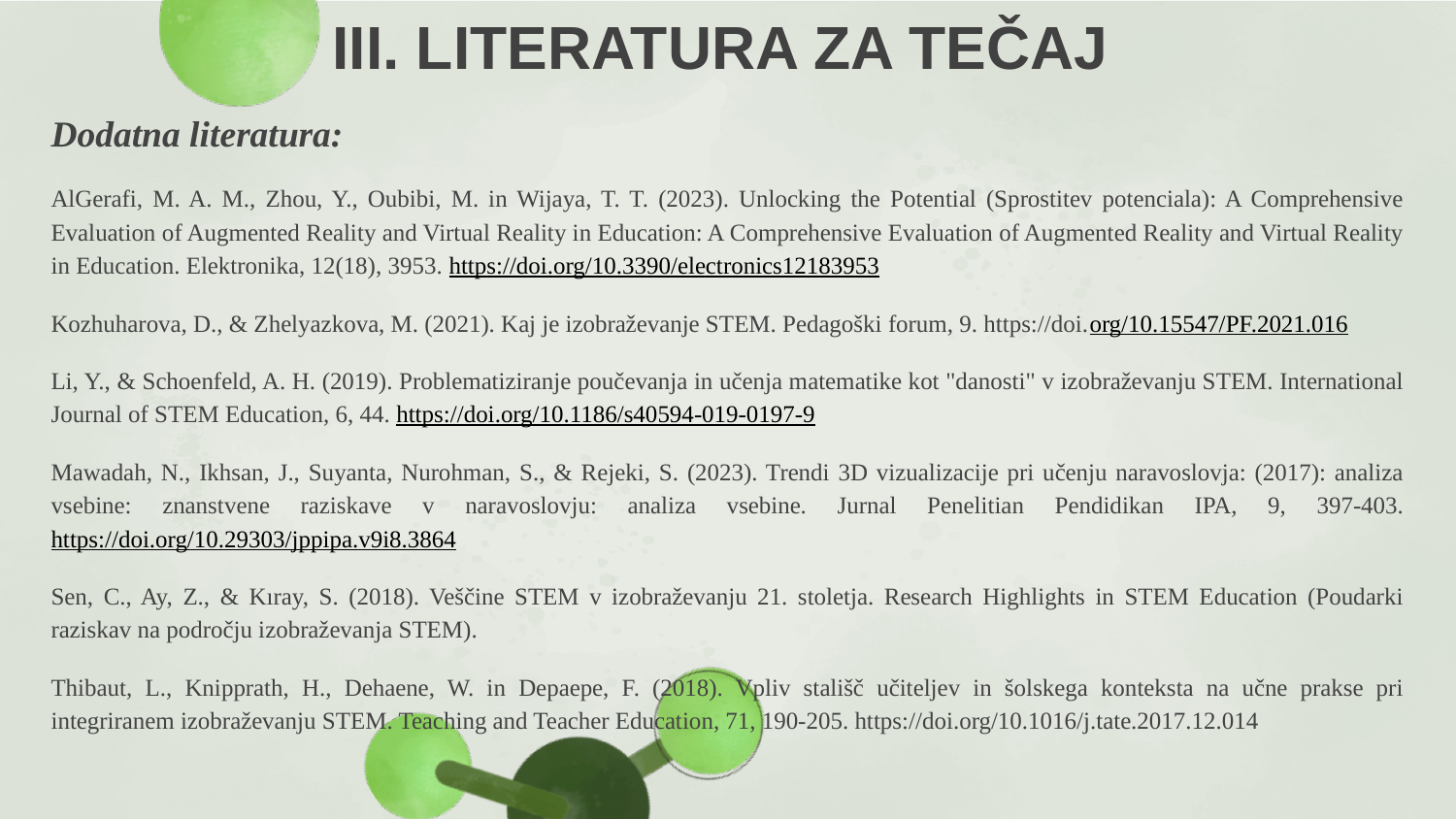

# III. LITERATURA ZA TEČAJ
Dodatna literatura:
AlGerafi, M. A. M., Zhou, Y., Oubibi, M. in Wijaya, T. T. (2023). Unlocking the Potential (Sprostitev potenciala): A Comprehensive Evaluation of Augmented Reality and Virtual Reality in Education: A Comprehensive Evaluation of Augmented Reality and Virtual Reality in Education. Elektronika, 12(18), 3953. https://doi.org/10.3390/electronics12183953
Kozhuharova, D., & Zhelyazkova, M. (2021). Kaj je izobraževanje STEM. Pedagoški forum, 9. https://doi.org/10.15547/PF.2021.016
Li, Y., & Schoenfeld, A. H. (2019). Problematiziranje poučevanja in učenja matematike kot "danosti" v izobraževanju STEM. International Journal of STEM Education, 6, 44. https://doi.org/10.1186/s40594-019-0197-9
Mawadah, N., Ikhsan, J., Suyanta, Nurohman, S., & Rejeki, S. (2023). Trendi 3D vizualizacije pri učenju naravoslovja: (2017): analiza vsebine: znanstvene raziskave v naravoslovju: analiza vsebine. Jurnal Penelitian Pendidikan IPA, 9, 397-403. https://doi.org/10.29303/jppipa.v9i8.3864
Sen, C., Ay, Z., & Kıray, S. (2018). Veščine STEM v izobraževanju 21. stoletja. Research Highlights in STEM Education (Poudarki raziskav na področju izobraževanja STEM).
Thibaut, L., Knipprath, H., Dehaene, W. in Depaepe, F. (2018). Vpliv stališč učiteljev in šolskega konteksta na učne prakse pri integriranem izobraževanju STEM. Teaching and Teacher Education, 71, 190-205. https://doi.org/10.1016/j.tate.2017.12.014